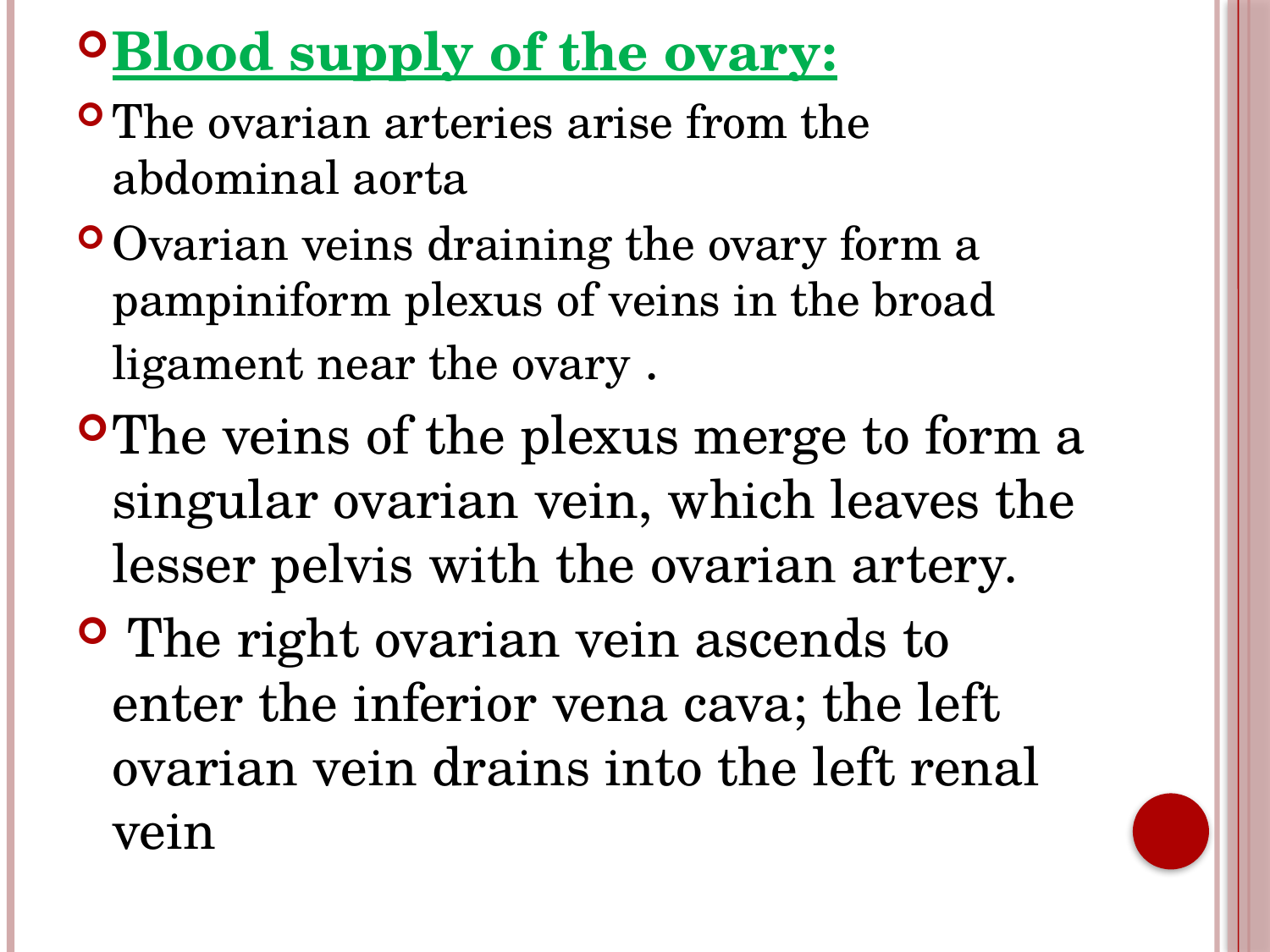

Blood supply of the ovary:
The ovarian arteries arise from the abdominal aorta
Ovarian veins draining the ovary form a pampiniform plexus of veins in the broad ligament near the ovary .
The veins of the plexus merge to form a singular ovarian vein, which leaves the lesser pelvis with the ovarian artery.
 The right ovarian vein ascends to enter the inferior vena cava; the left ovarian vein drains into the left renal vein